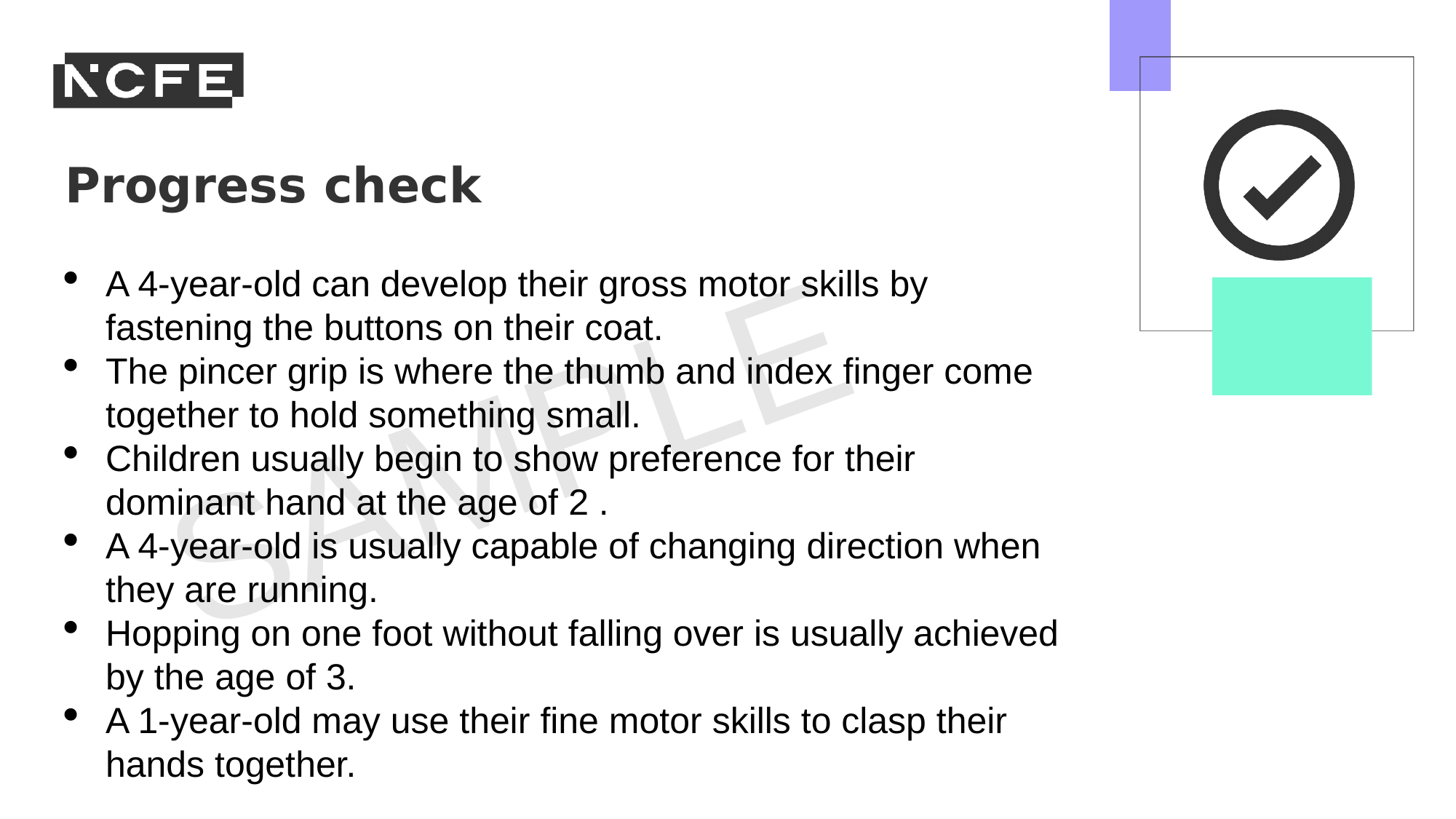

A 4-year-old can develop their gross motor skills by fastening the buttons on their coat.
The pincer grip is where the thumb and index finger come together to hold something small.
Children usually begin to show preference for their dominant hand at the age of 2 .
A 4-year-old is usually capable of changing direction when they are running.
Hopping on one foot without falling over is usually achieved by the age of 3.
A 1-year-old may use their fine motor skills to clasp their hands together.